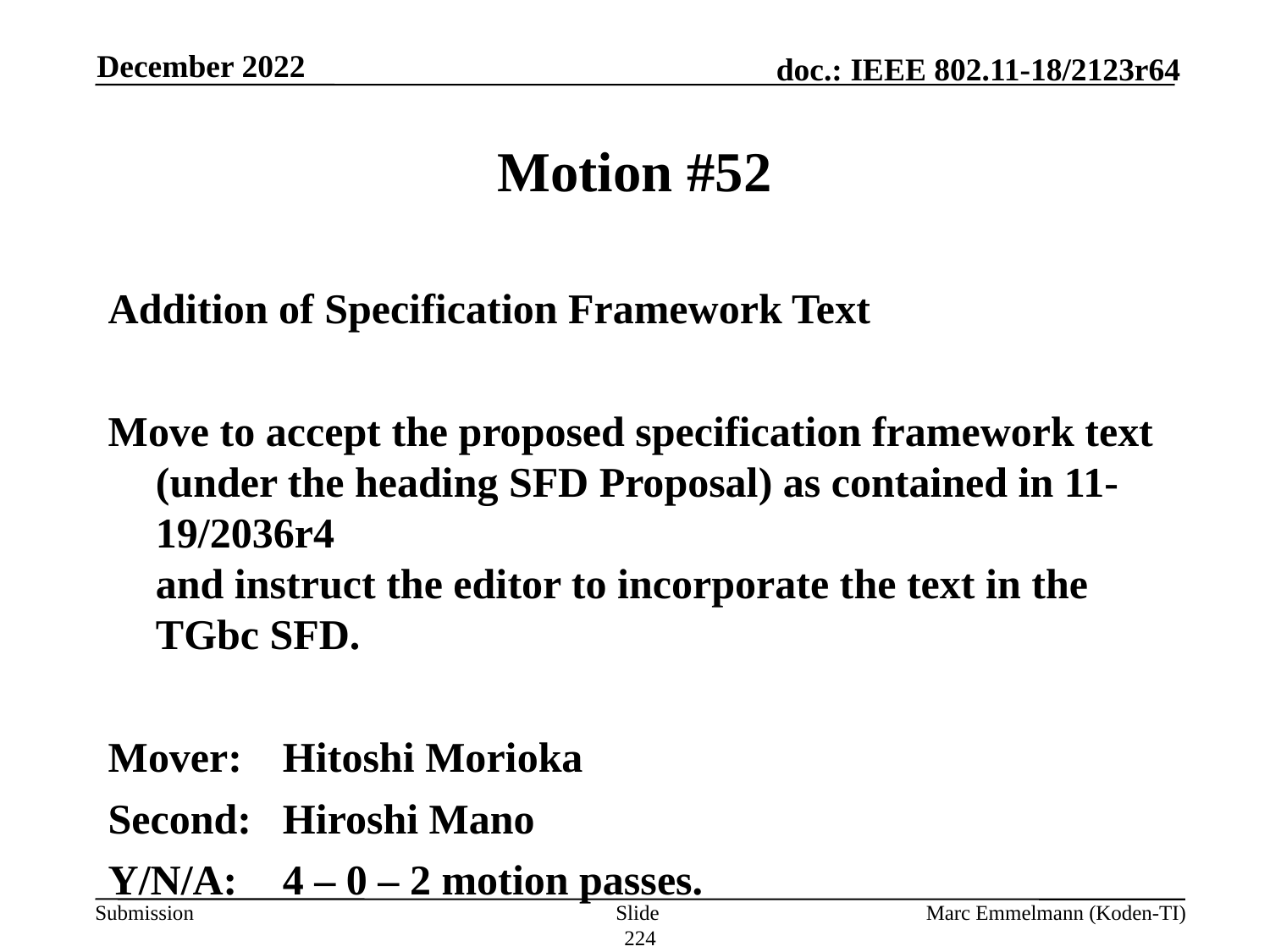

December 2022
# Motion #52
Addition of Specification Framework Text

Move to accept the proposed specification framework text (under the heading SFD Proposal) as contained in 11-19/2036r4
and instruct the editor to incorporate the text in the TGbc SFD.

Mover:	Hitoshi Morioka
Second:	Hiroshi Mano
Y/N/A:	4 – 0 – 2 motion passes.
Slide 224
Marc Emmelmann (Koden-TI)